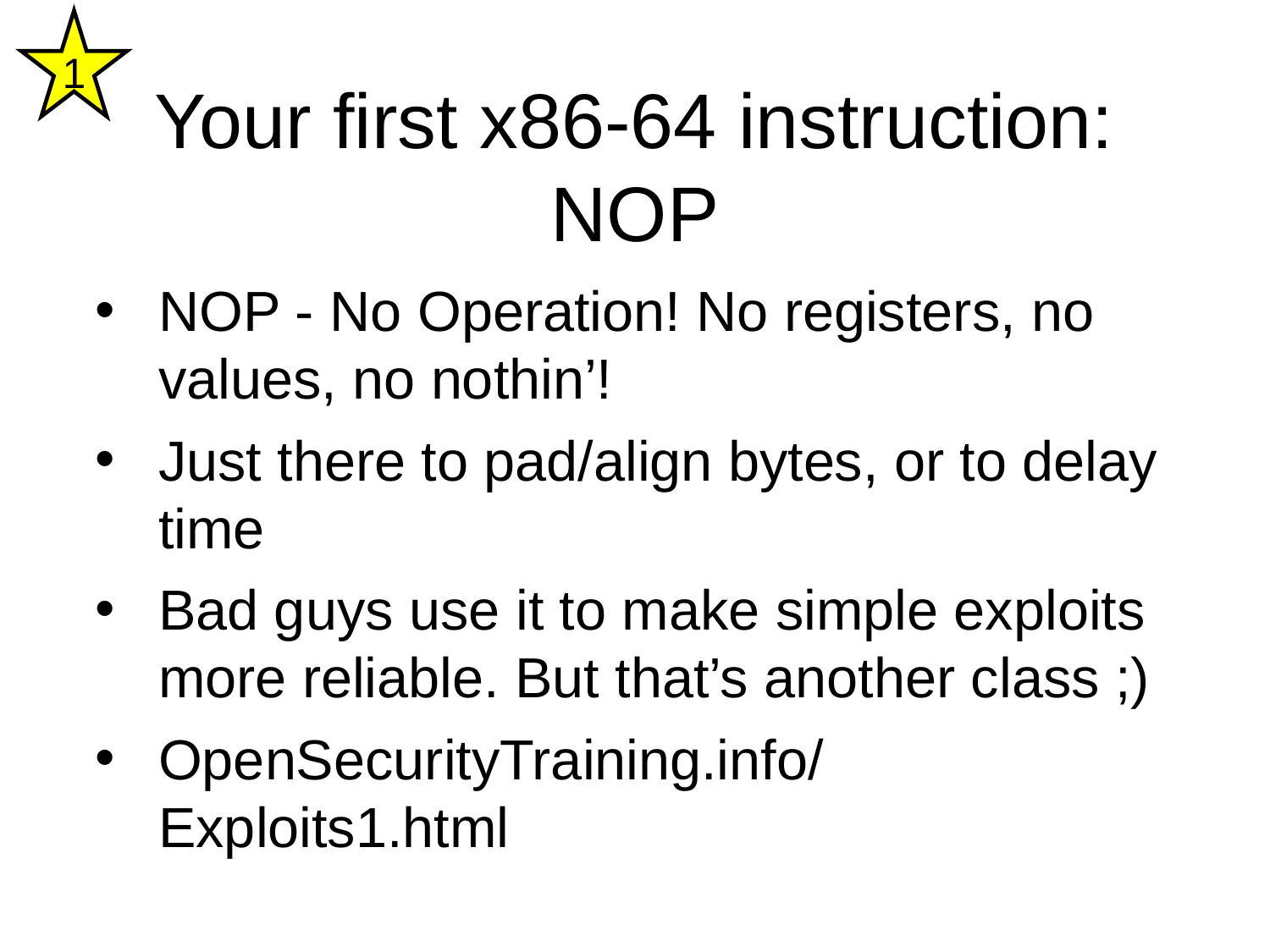

1
Your first x86-64 instruction:
NOP
NOP - No Operation! No registers, no values, no nothin’!
Just there to pad/align bytes, or to delay time
Bad guys use it to make simple exploits more reliable. But that’s another class ;)
OpenSecurityTraining.info/Exploits1.html